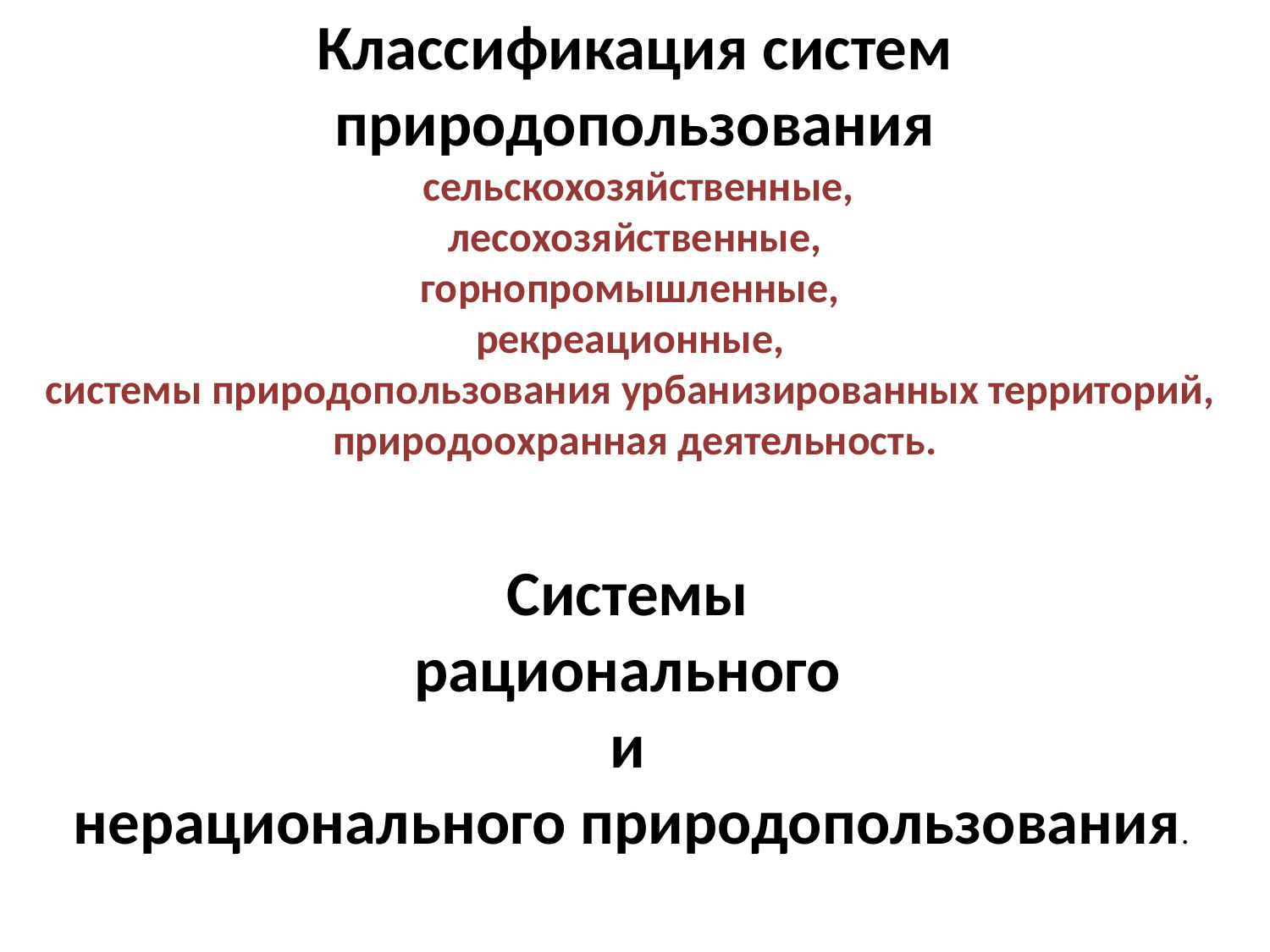

Классификация систем природопользования
 сельскохозяйственные,
 лесохозяйственные,
горнопромышленные,
рекреационные,
системы природопользования урбанизированных территорий,
природоохранная деятельность.

Системы
рационального
и
нерационального природопользования.